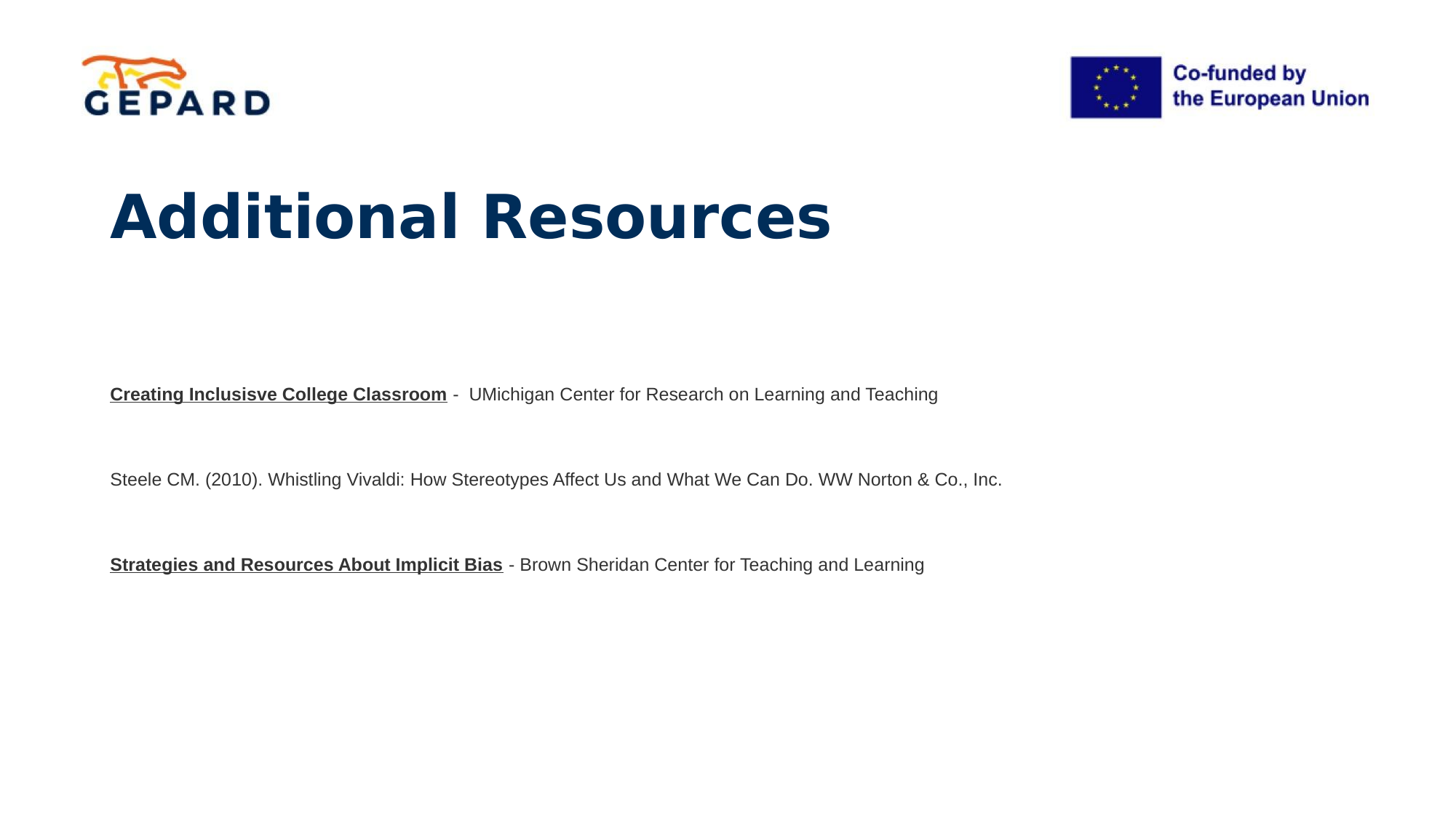

# Additional Resources

Creating Inclusisve College Classroom -  UMichigan Center for Research on Learning and Teaching
Steele CM. (2010). Whistling Vivaldi: How Stereotypes Affect Us and What We Can Do. WW Norton & Co., Inc.
Strategies and Resources About Implicit Bias - Brown Sheridan Center for Teaching and Learning